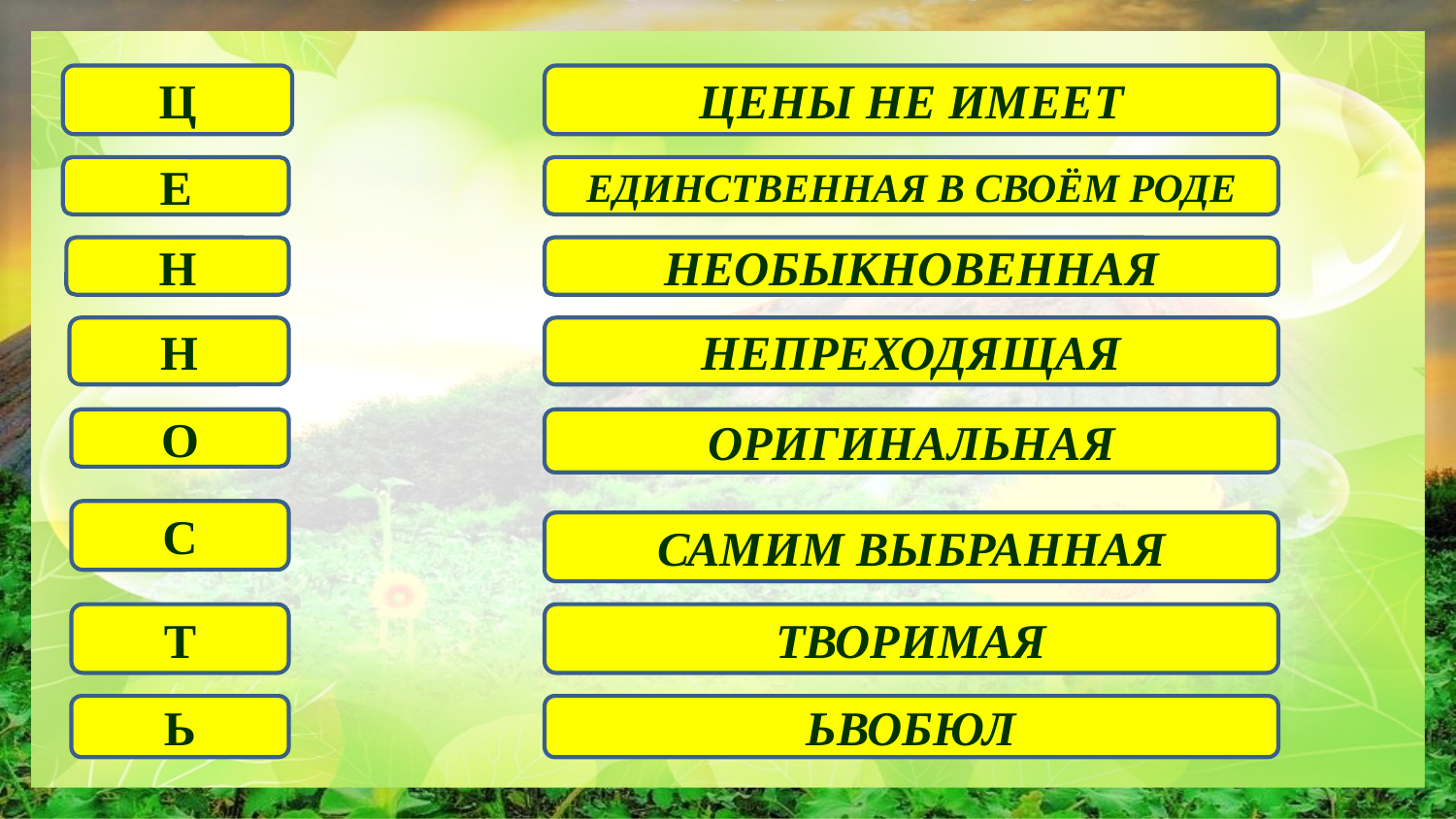

Ц
ЦЕНЫ НЕ ИМЕЕТ
Е
ЕДИНСТВЕННАЯ В СВОЁМ РОДЕ
Н
НЕОБЫКНОВЕННАЯ
Н
НЕПРЕХОДЯЩАЯ
О
ОРИГИНАЛЬНАЯ
С
САМИМ ВЫБРАННАЯ
Т
ТВОРИМАЯ
Ь
ЬВОБЮЛ